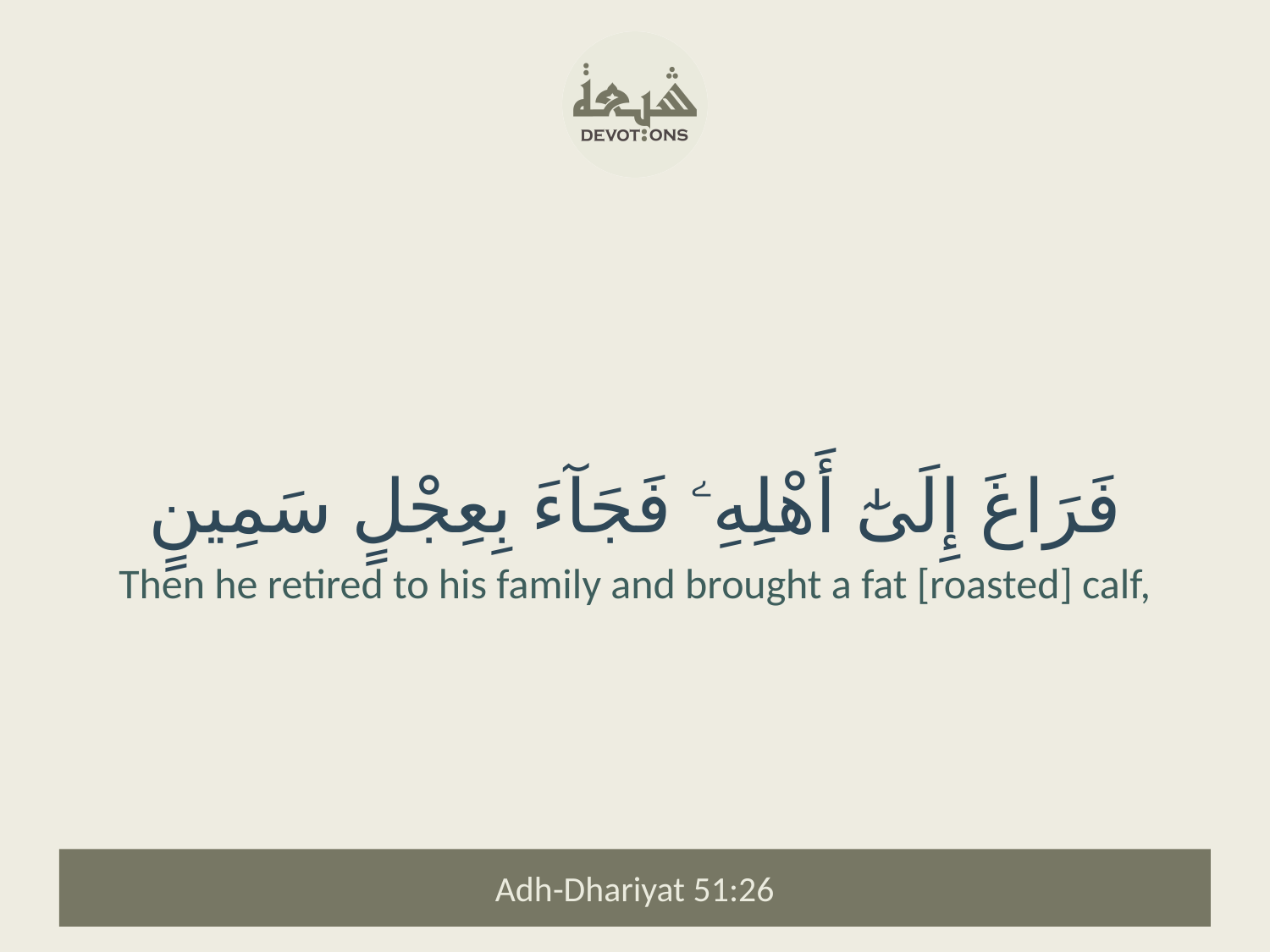

فَرَاغَ إِلَىٰٓ أَهْلِهِۦ فَجَآءَ بِعِجْلٍ سَمِينٍ
Then he retired to his family and brought a fat [roasted] calf,
Adh-Dhariyat 51:26